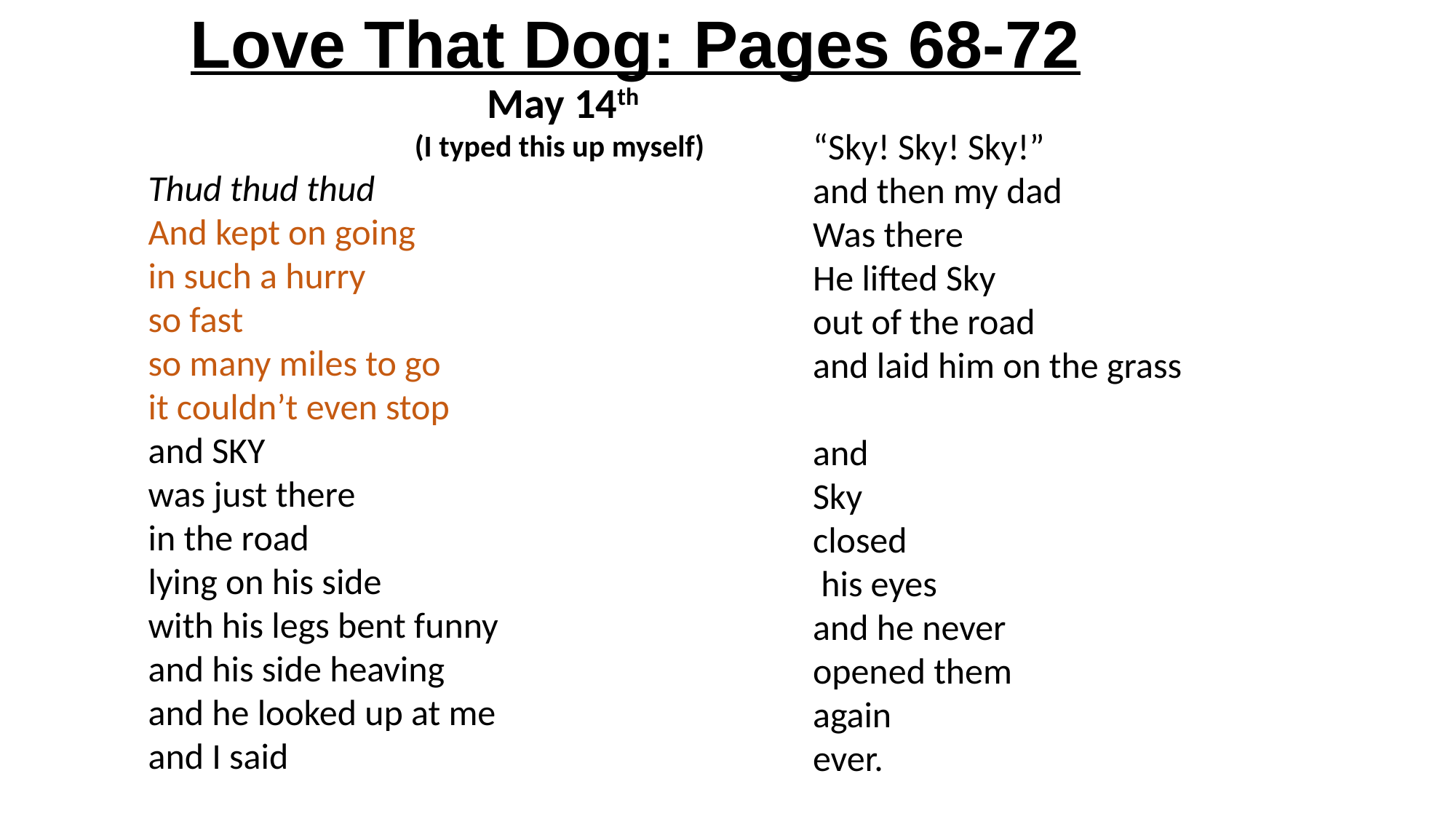

# Love That Dog: Pages 68-72
May 14th
(I typed this up myself)
“Sky! Sky! Sky!”
and then my dad
Was there
He lifted Sky
out of the road
and laid him on the grass
and
Sky
closed
 his eyes
and he never
opened them
again
ever.
Thud thud thud
And kept on going
in such a hurry
so fast
so many miles to go
it couldn’t even stop
and SKY
was just there
in the road
lying on his side
with his legs bent funny
and his side heaving
and he looked up at me
and I said